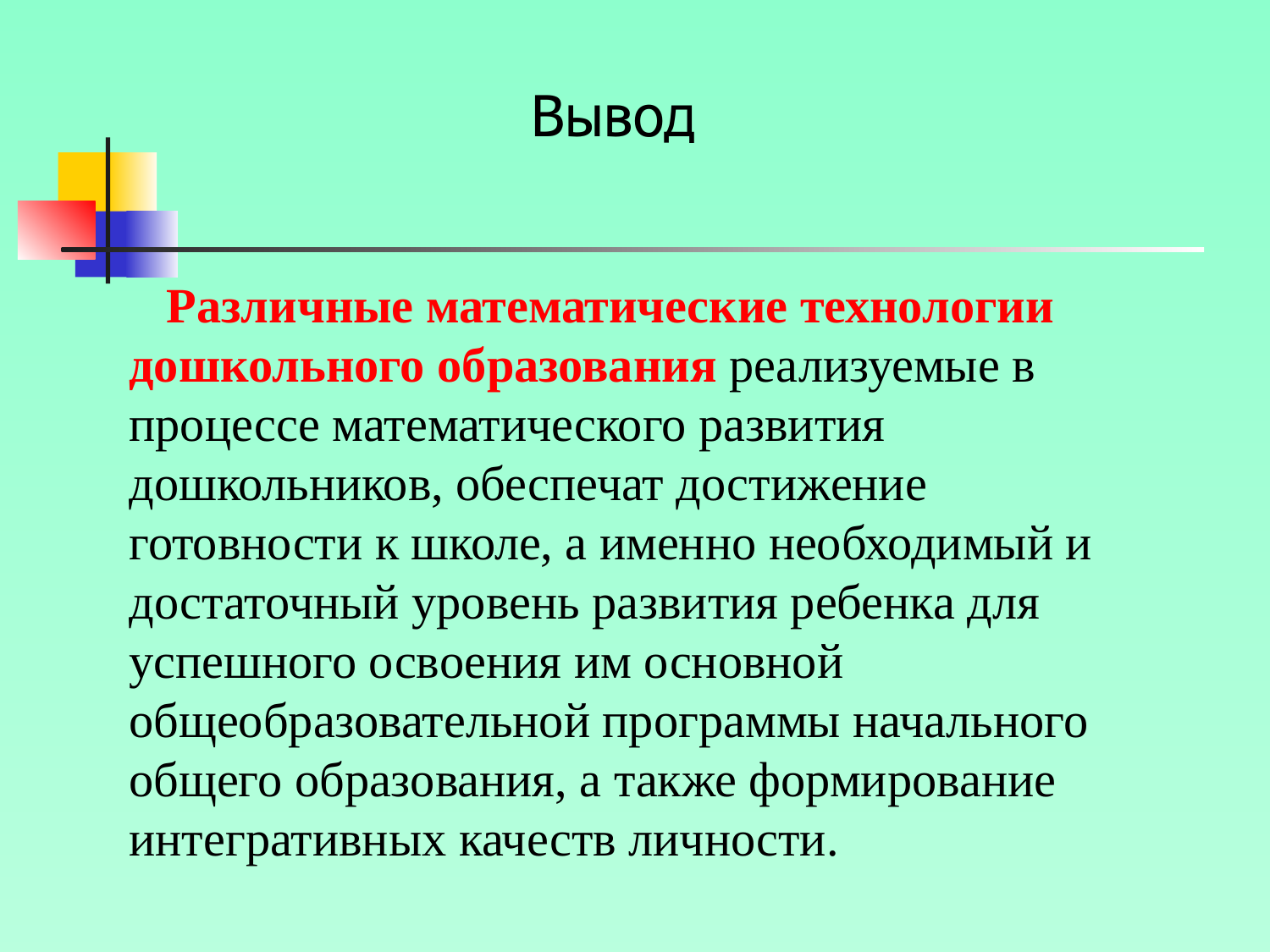

Вывод
Различные математические технологии дошкольного образования реализуемые в процессе математического развития дошкольников, обеспечат достижение готовности к школе, а именно необходимый и достаточный уровень развития ребенка для успешного освоения им основной общеобразовательной программы начального общего образования, а также формирование интегративных качеств личности.